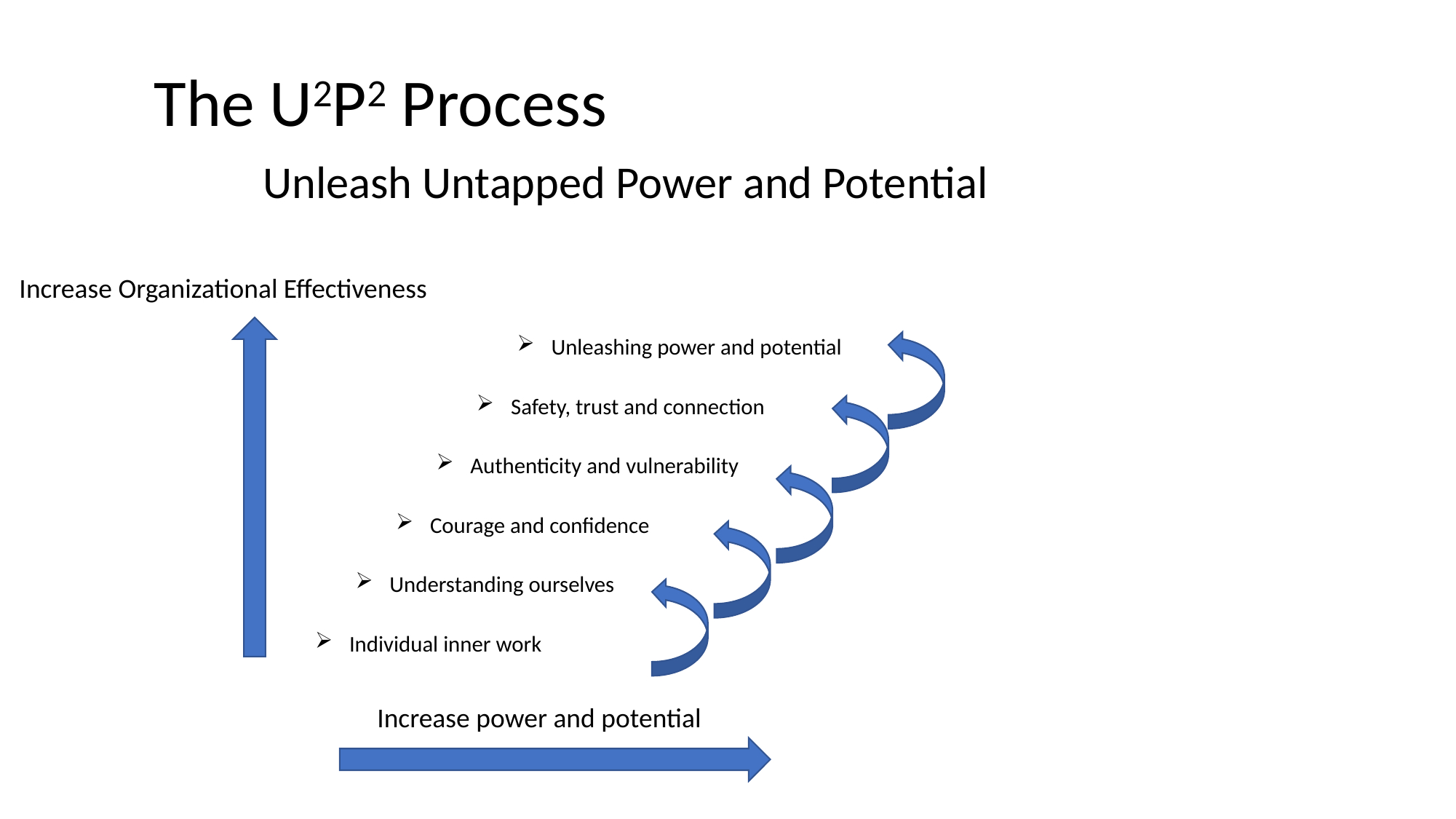

# The U2P2 Process Unleash Untapped Power and Potential
Increase Organizational Effectiveness
Unleashing power and potential
Safety, trust and connection
Authenticity and vulnerability
Courage and confidence
Understanding ourselves
Individual inner work

Increase power and potential